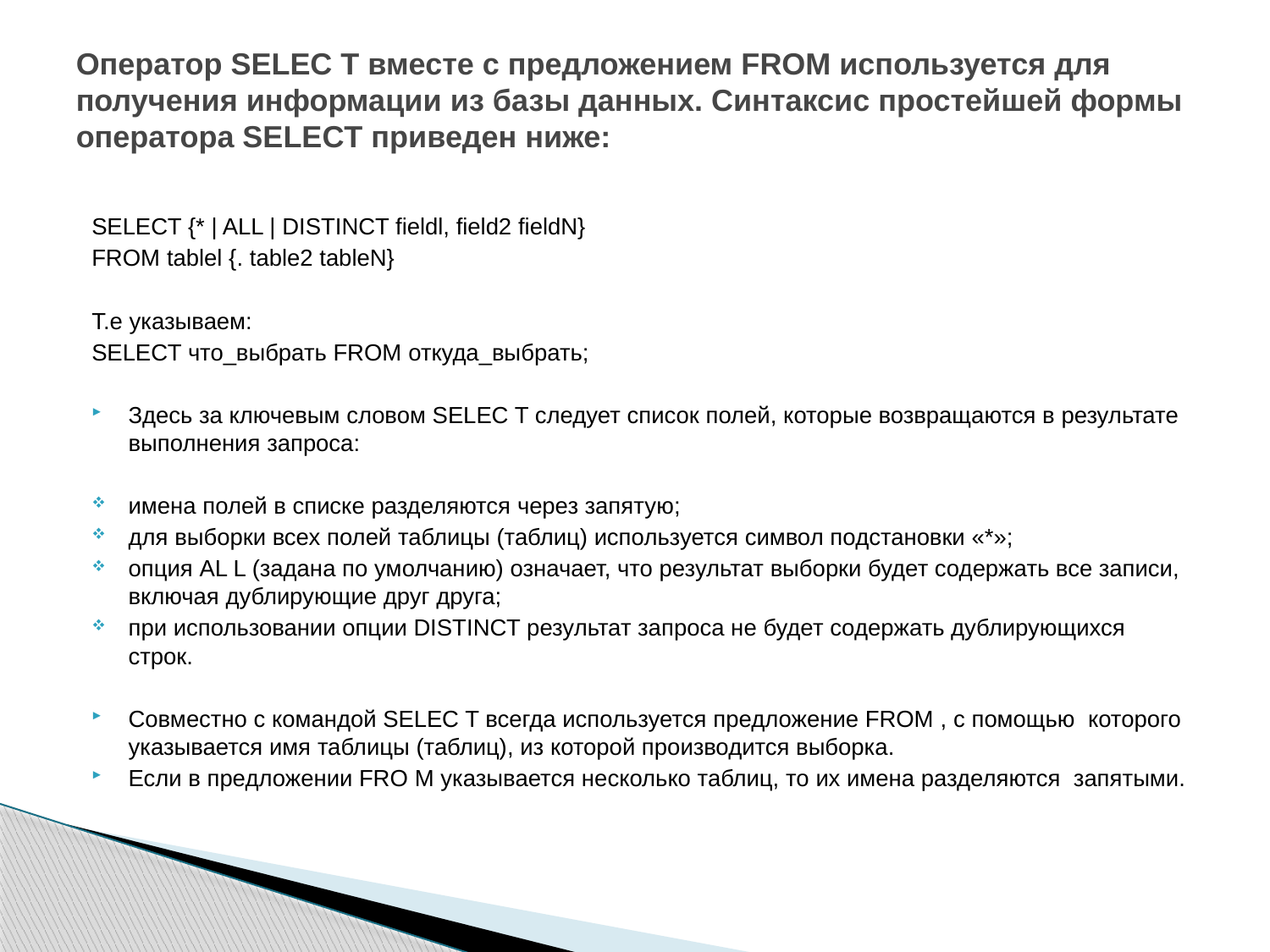

# Оператор SELEC T вместе с предложением FROM используется для получения информации из базы данных. Синтаксис простейшей формы оператора SELECT приведен ниже:
SELECT {* | ALL | DISTINCT fieldl, field2 fieldN}
FROM tablel {. table2 tableN}

Т.е указываем:
SELECT что_выбрать FROM откуда_выбрать;

Здесь за ключевым словом SELEC T следует список полей, которые возвращаются в результате выполнения запроса:

имена полей в списке разделяются через запятую;
для выборки всех полей таблицы (таблиц) используется символ подстановки «*»;
опция AL L (задана по умолчанию) означает, что результат выборки будет содержать все записи, включая дублирующие друг друга;
при использовании опции DISTINCT результат запроса не будет содержать дублирующихся строк.

Совместно с командой SELEC T всегда используется предложение FROM , с помощью  которого указывается имя таблицы (таблиц), из которой производится выборка.
Если в предложении FRO M указывается несколько таблиц, то их имена разделяются  запятыми.